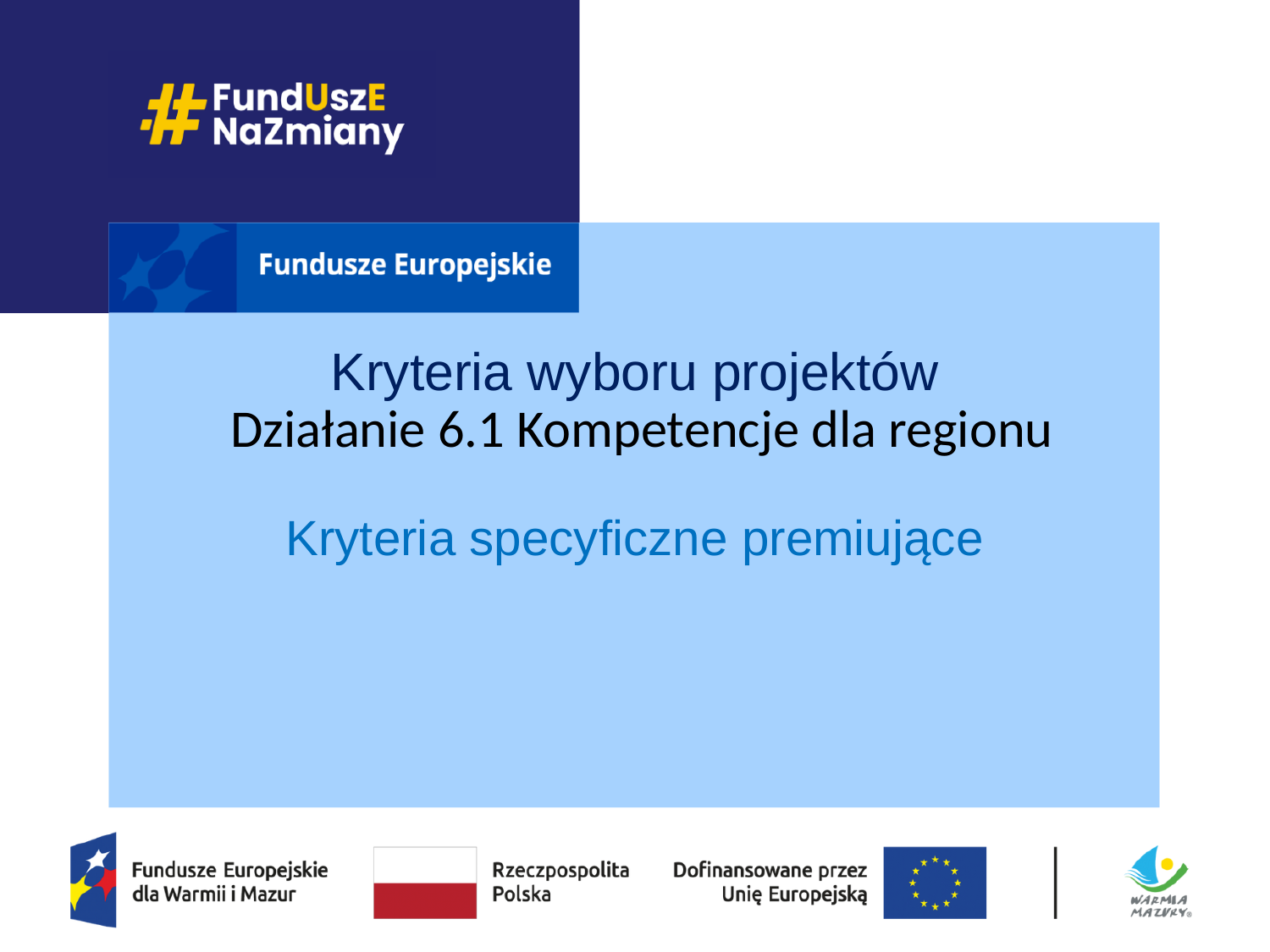

# Kryteria wyboru projektów Działanie 6.1 Kompetencje dla regionu
Kryteria specyficzne premiujące